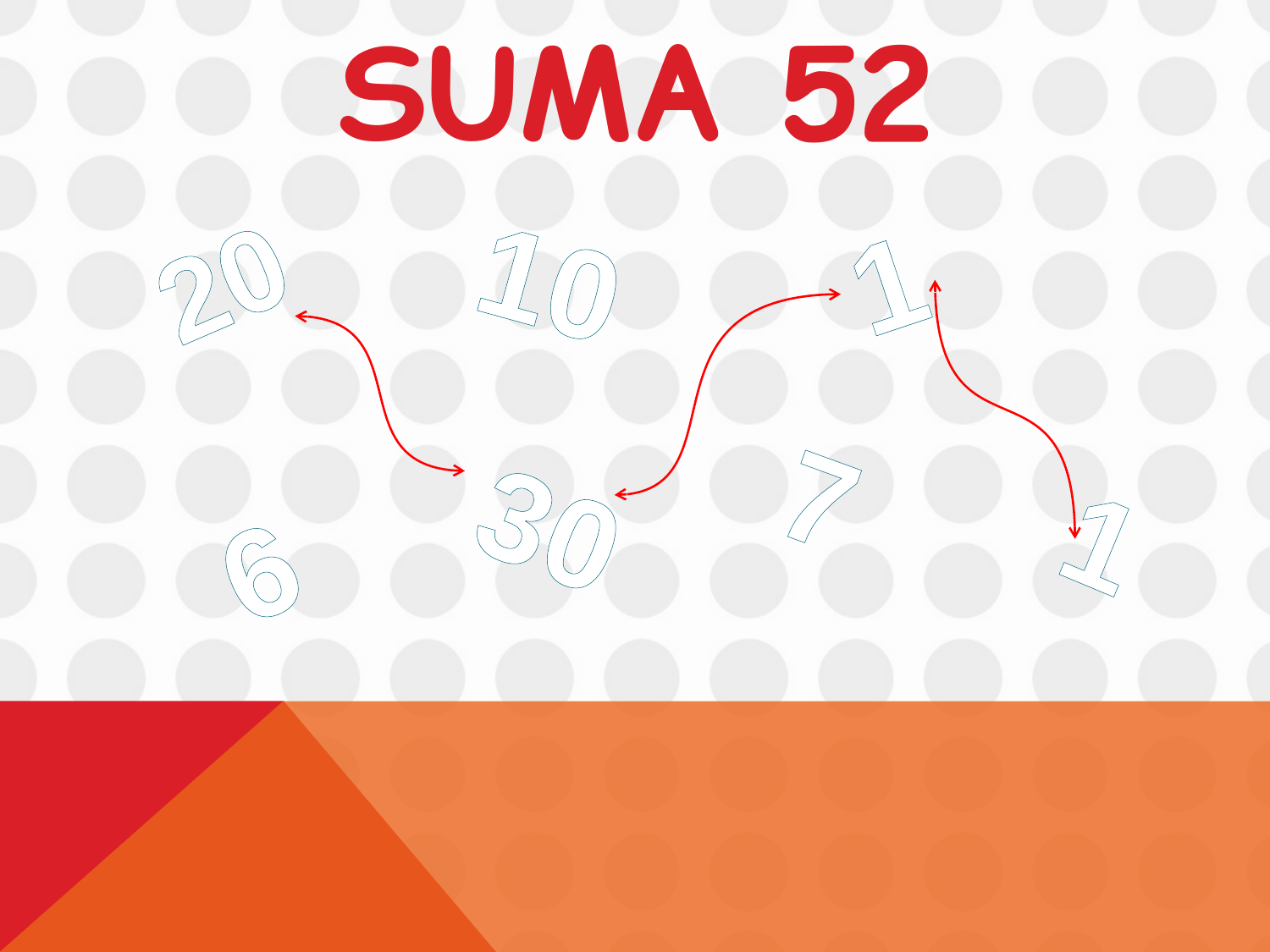

# Suma 52
10
1
20
7
30
1
6